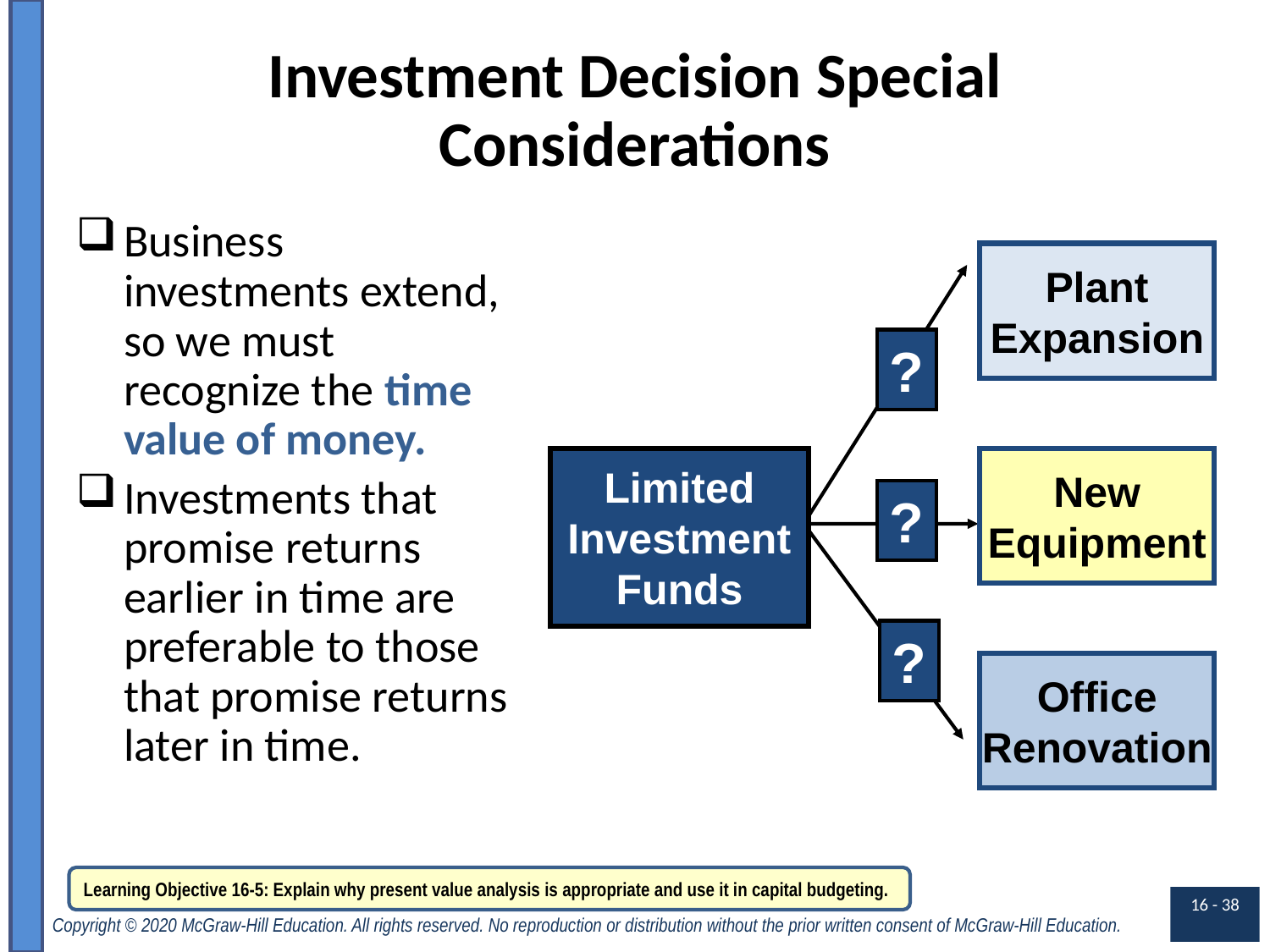

# Investment Decision Special Considerations
Business investments extend, so we must recognize the time value of money.
Investments that promise returns earlier in time are preferable to those that promise returns later in time.
Plant
Expansion

?
Limited
Investment
Funds
New
Equipment
?

?
Office
Renovation
Learning Objective 16-5: Explain why present value analysis is appropriate and use it in capital budgeting.